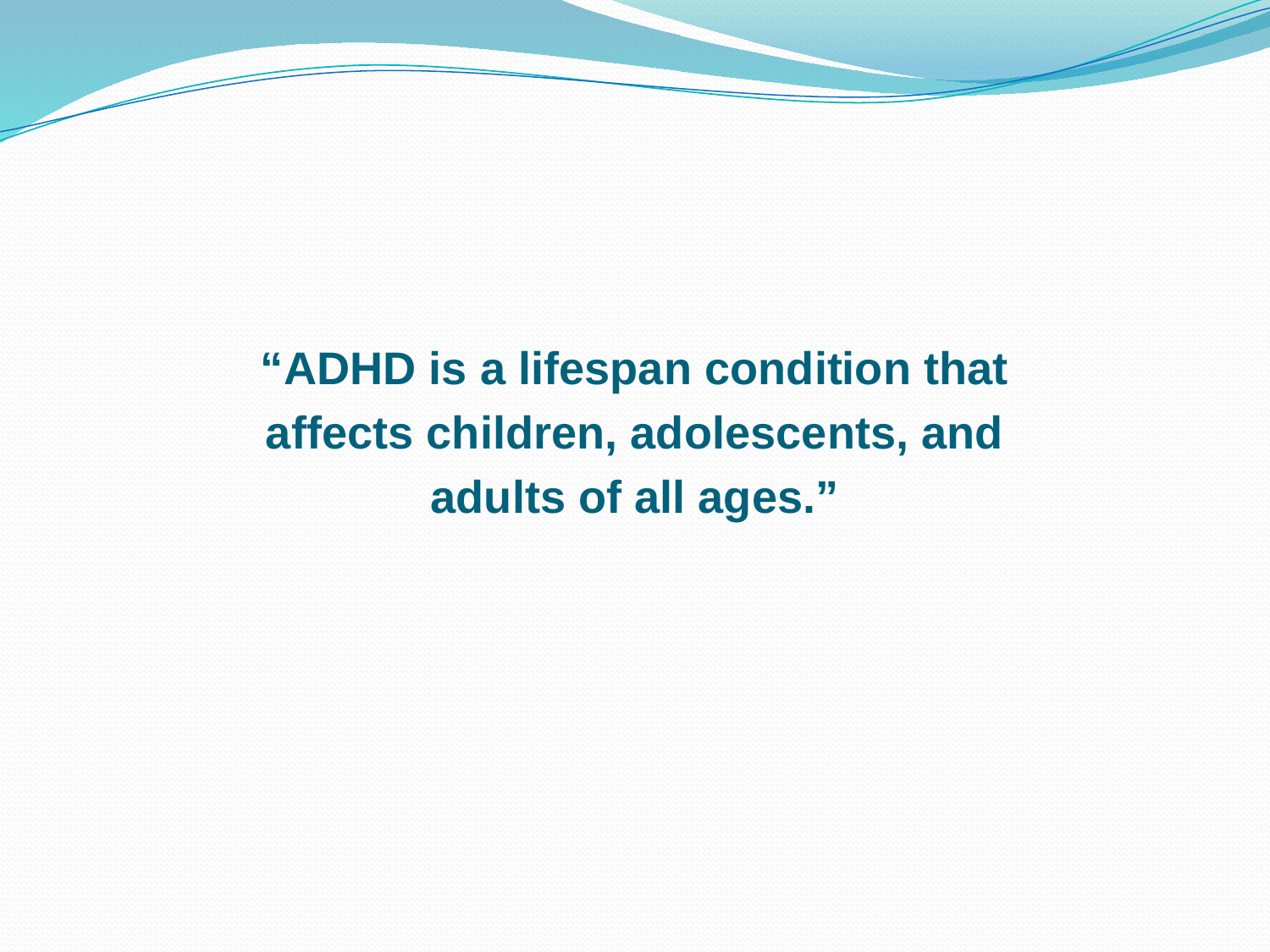

#

“ADHD is a lifespan condition that
affects children, adolescents, and
adults of all ages.”